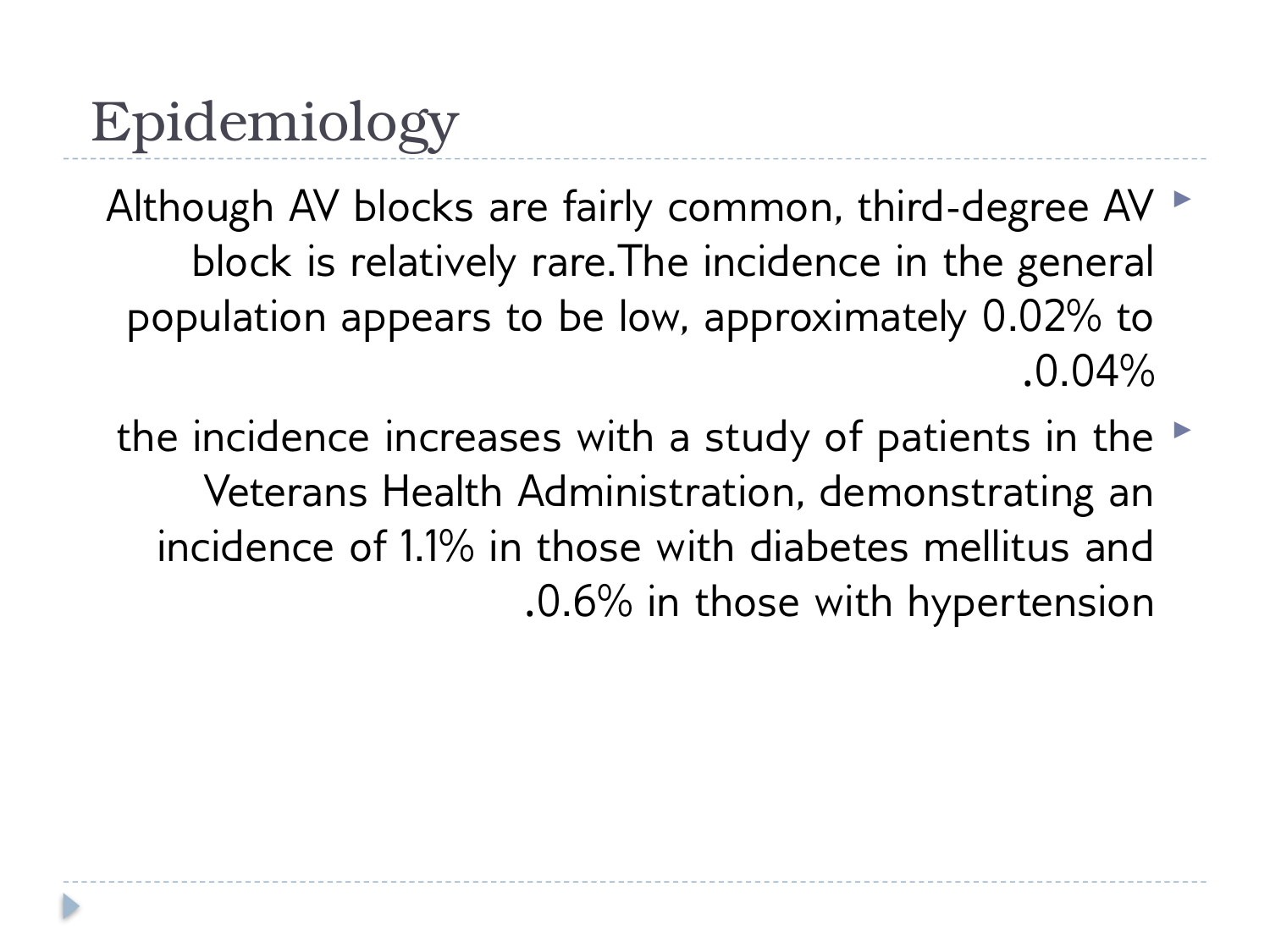

# Epidemiology
Although AV blocks are fairly common, third-degree AV block is relatively rare.The incidence in the general population appears to be low, approximately 0.02% to 0.04%.
the incidence increases with a study of patients in the Veterans Health Administration, demonstrating an incidence of 1.1% in those with diabetes mellitus and 0.6% in those with hypertension.